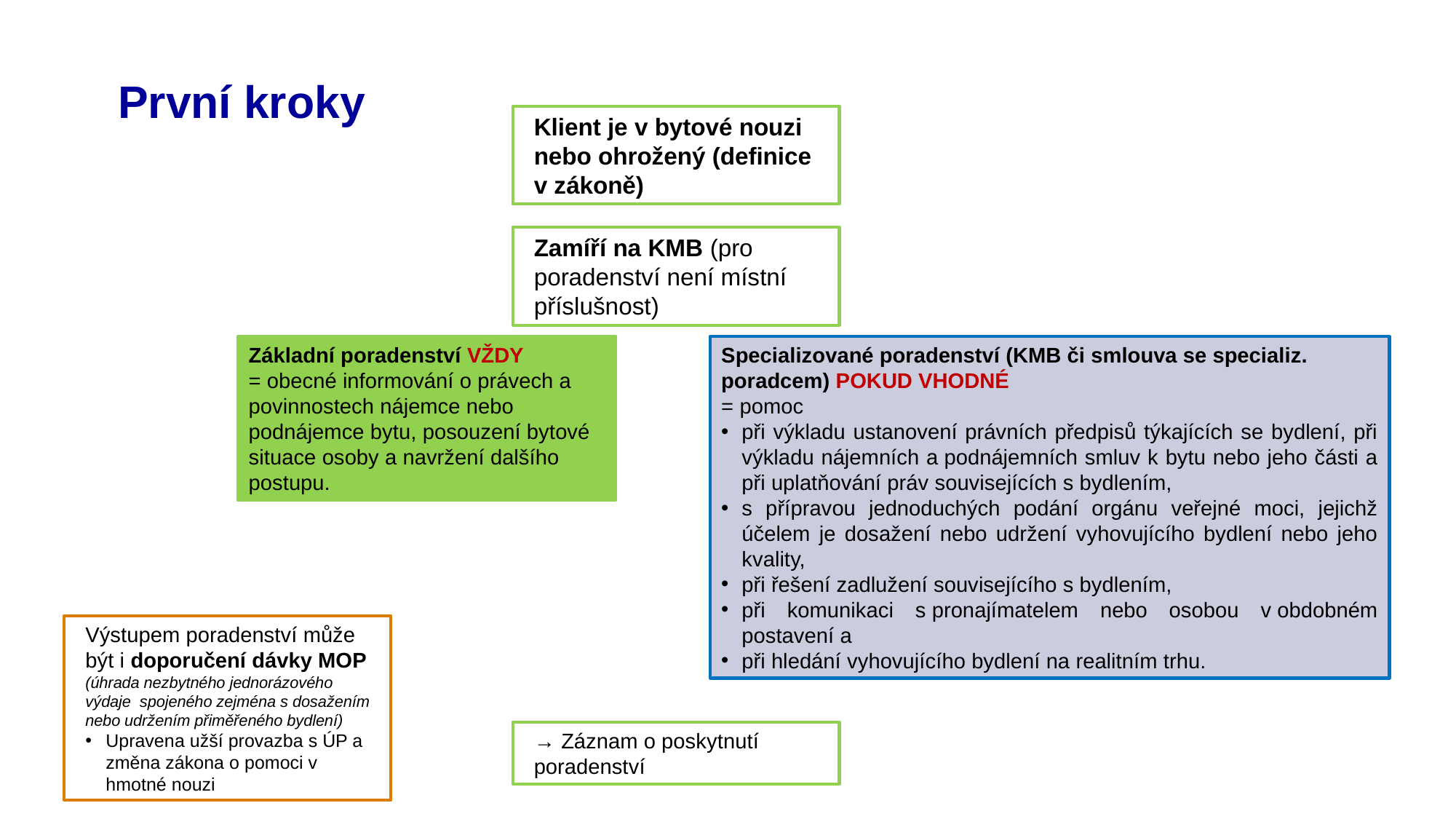

# První kroky
Klient je v bytové nouzi nebo ohrožený (definice v zákoně)
Zamíří na KMB (pro poradenství není místní příslušnost)
Základní poradenství VŽDY
= obecné informování o právech a povinnostech nájemce nebo podnájemce bytu, posouzení bytové situace osoby a navržení dalšího postupu.
Specializované poradenství (KMB či smlouva se specializ. poradcem) POKUD VHODNÉ
= pomoc
při výkladu ustanovení právních předpisů týkajících se bydlení, při výkladu nájemních a podnájemních smluv k bytu nebo jeho části a při uplatňování práv souvisejících s bydlením,
s přípravou jednoduchých podání orgánu veřejné moci, jejichž účelem je dosažení nebo udržení vyhovujícího bydlení nebo jeho kvality,
při řešení zadlužení souvisejícího s bydlením,
při komunikaci s pronajímatelem nebo osobou v obdobném postavení a
při hledání vyhovujícího bydlení na realitním trhu.
Výstupem poradenství může být i doporučení dávky MOP
(úhrada nezbytného jednorázového výdaje  spojeného zejména s dosažením nebo udržením přiměřeného bydlení)
Upravena užší provazba s ÚP a změna zákona o pomoci v hmotné nouzi
→ Záznam o poskytnutí poradenství